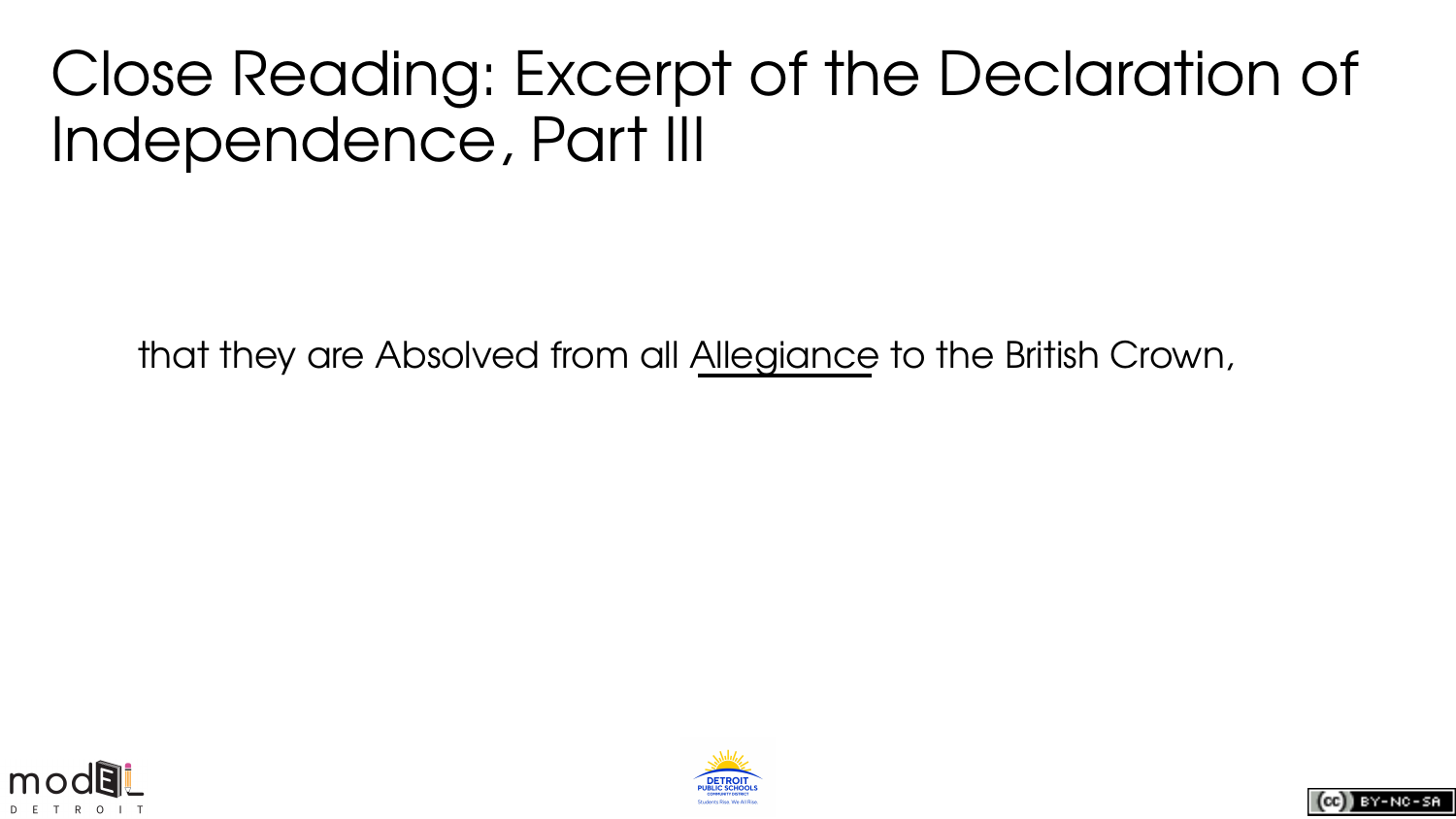

# Close Reading: Excerpt of the Declaration of Independence, Part III

that they are Absolved from all Allegiance to the British Crown,